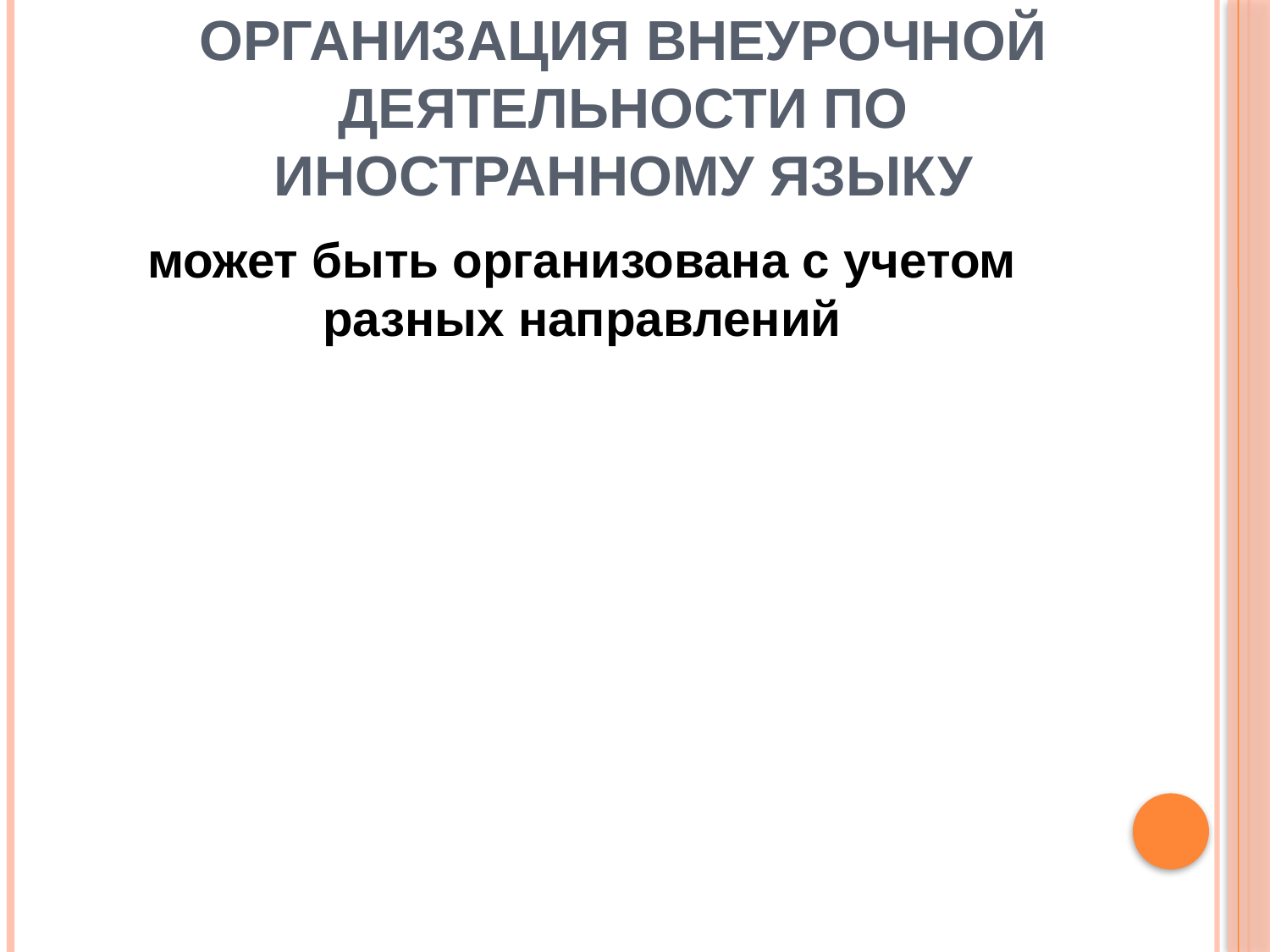

# Организация внеурочной деятельности по иностранному языку
может быть организована с учетом разных направлений